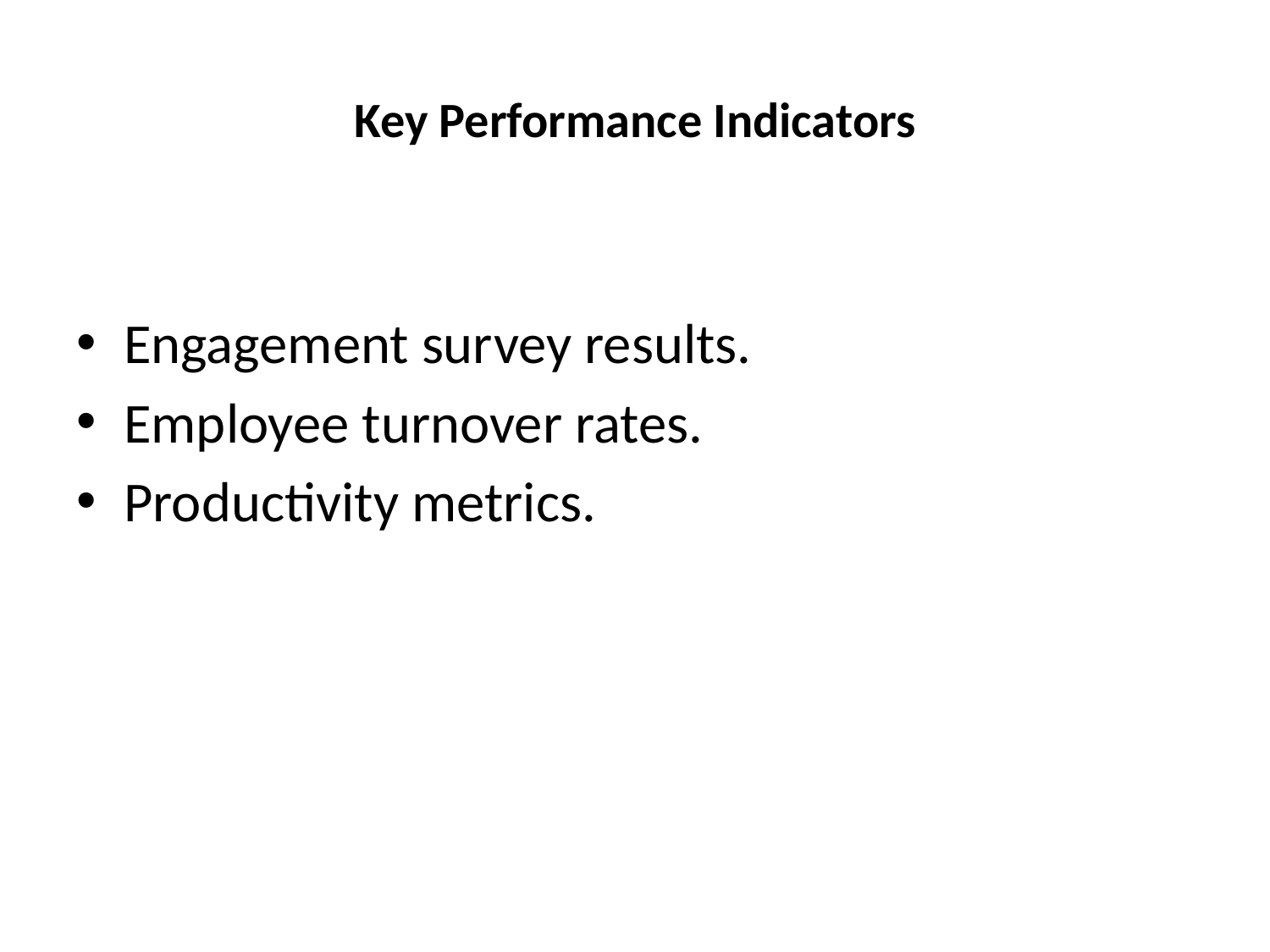

# Key Performance Indicators

Engagement survey results.
Employee turnover rates.
Productivity metrics.